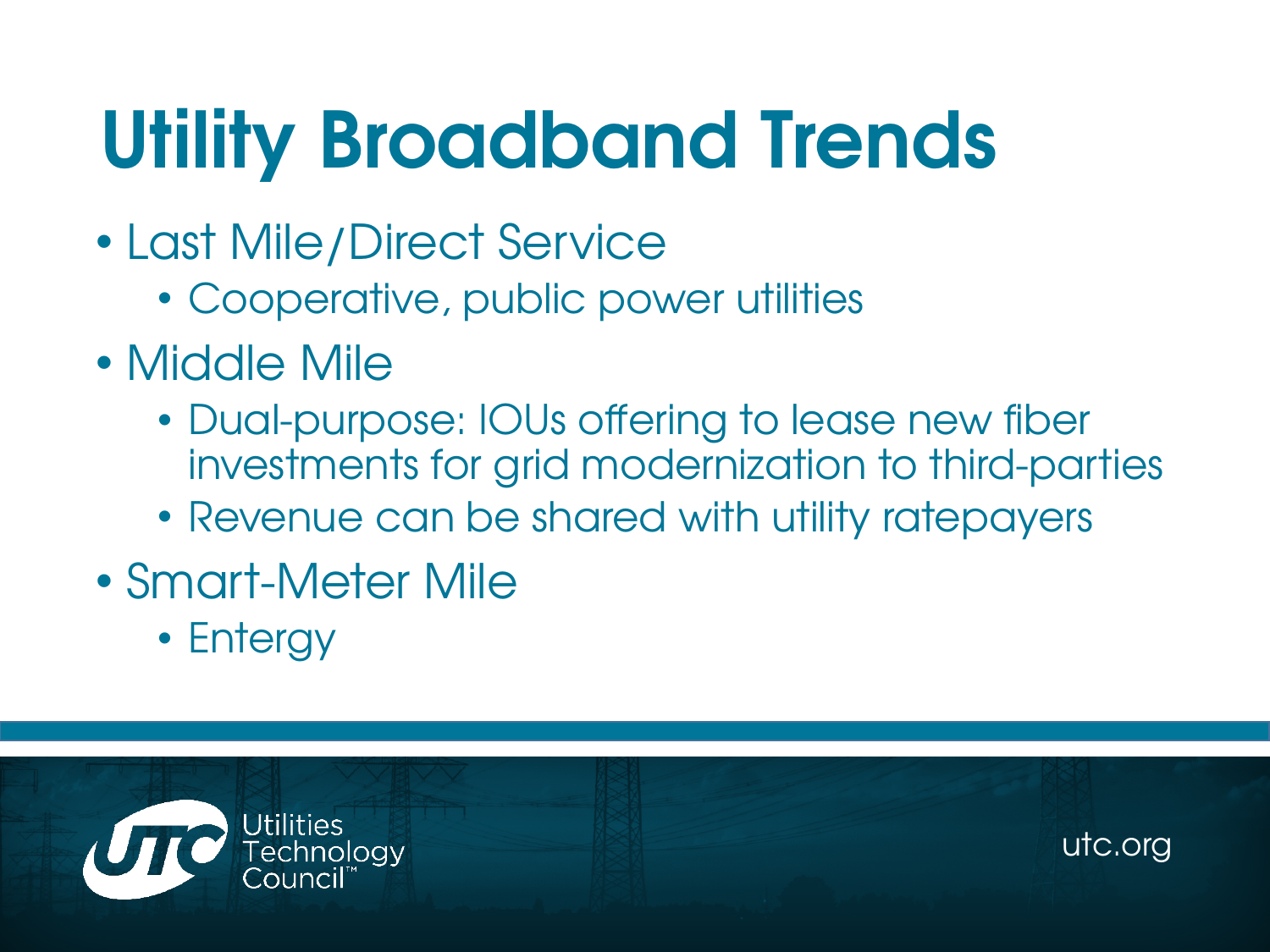

# Utility Broadband Trends
Last Mile/Direct Service
Cooperative, public power utilities
Middle Mile
Dual-purpose: IOUs offering to lease new fiber investments for grid modernization to third-parties
Revenue can be shared with utility ratepayers
Smart-Meter Mile
Entergy